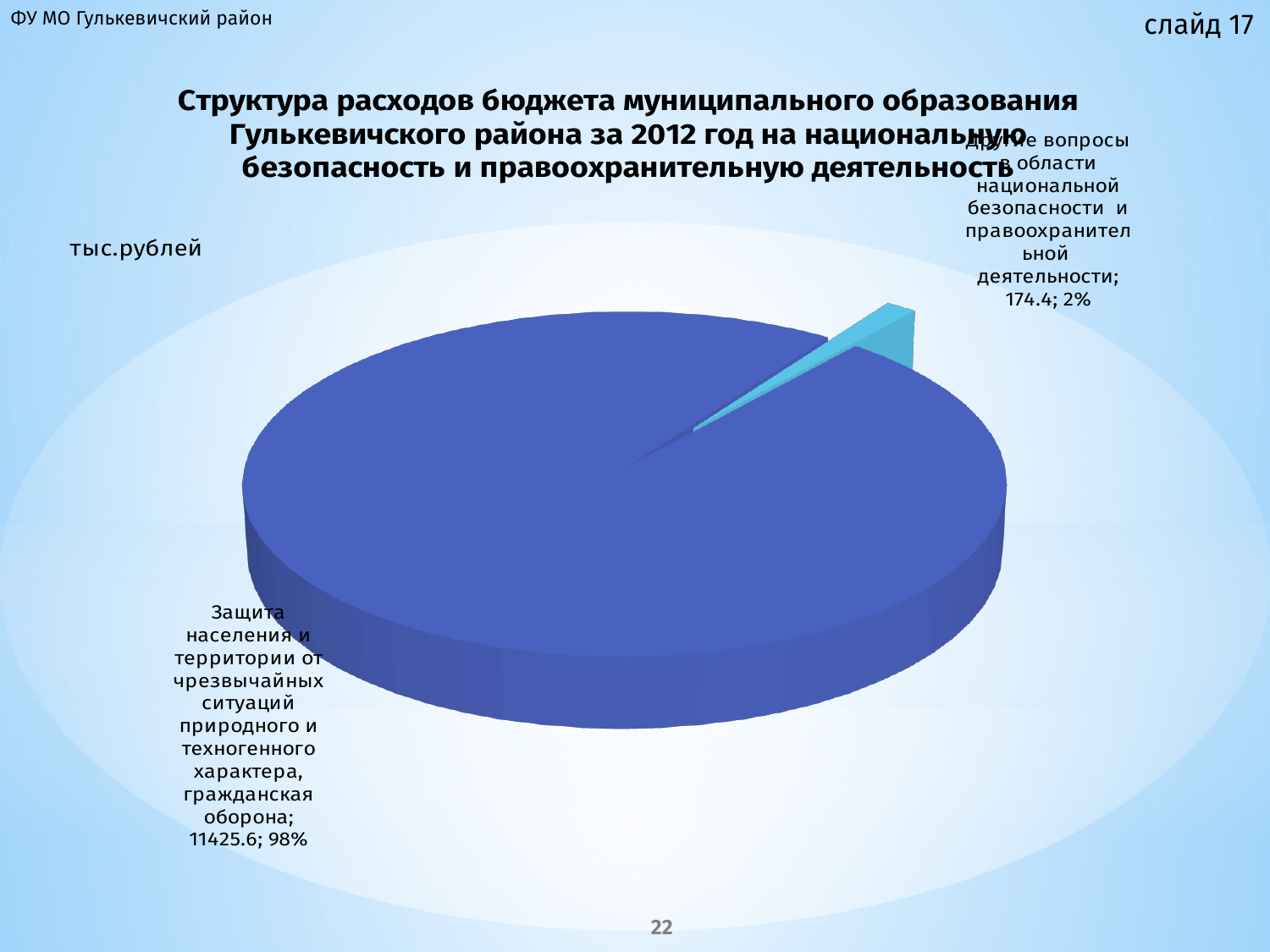

слайд 17
ФУ МО Гулькевичский район

[unsupported chart]

22